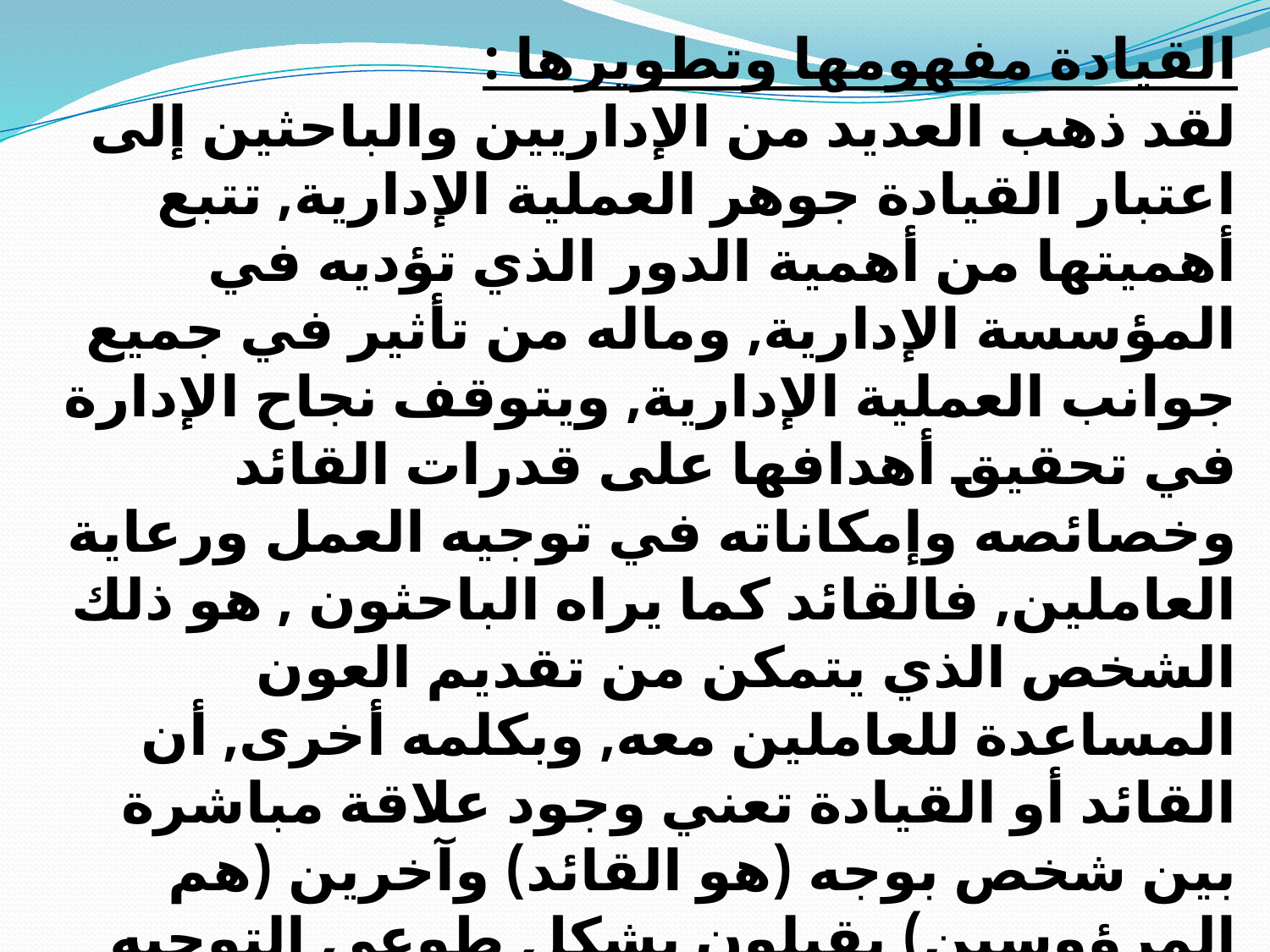

القيادة مفهومها وتطويرها :
لقد ذهب العديد من الإداريين والباحثين إلى اعتبار القيادة جوهر العملية الإدارية, تتبع أهميتها من أهمية الدور الذي تؤديه في المؤسسة الإدارية, وماله من تأثير في جميع جوانب العملية الإدارية, ويتوقف نجاح الإدارة في تحقيق أهدافها على قدرات القائد وخصائصه وإمكاناته في توجيه العمل ورعاية العاملين, فالقائد كما يراه الباحثون , هو ذلك الشخص الذي يتمكن من تقديم العون المساعدة للعاملين معه, وبكلمه أخرى, أن القائد أو القيادة تعني وجود علاقة مباشرة بين شخص بوجه (هو القائد) وآخرين (هم المرؤوسين) يقبلون بشكل طوعي التوجيه من أجل بلوغ إغراض معينة.